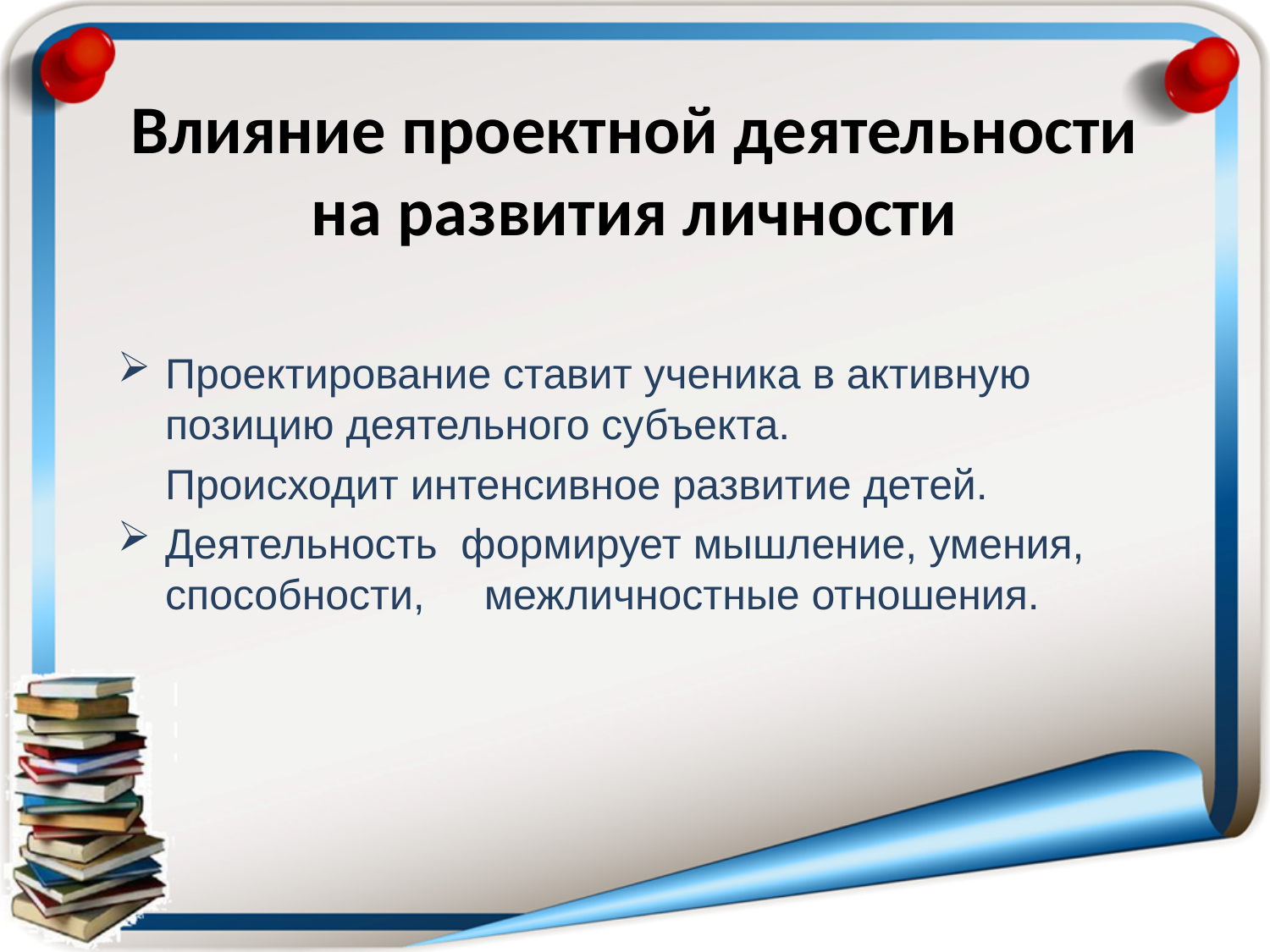

# Влияние проектной деятельности на развития личности

Проектирование ставит ученика в активную позицию деятельного субъекта.
    Происходит интенсивное развитие детей.
Деятельность  формирует мышление, умения, способности,     межличностные отношения.